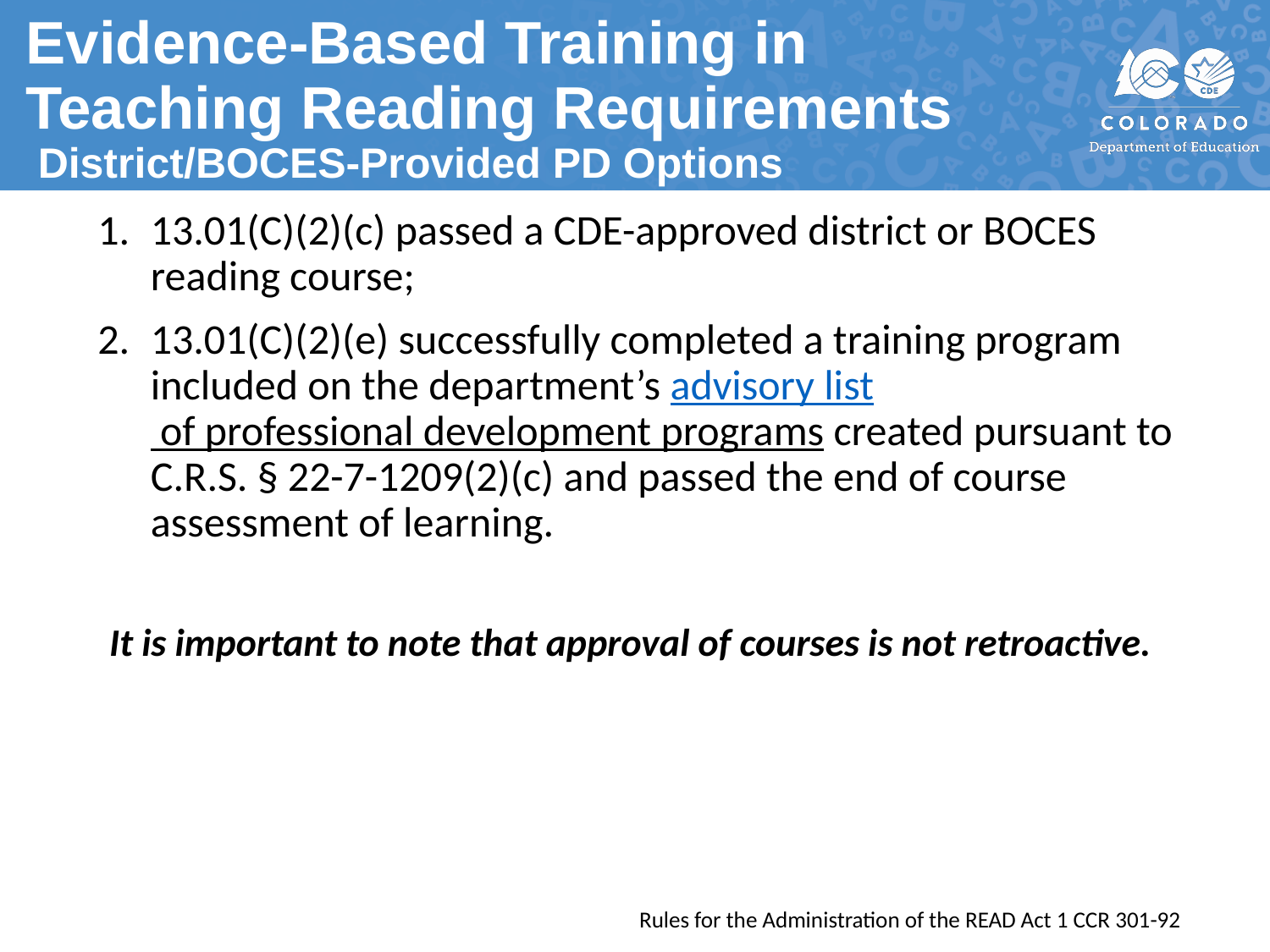

# Evidence-Based Training in Teaching Reading Requirements
 District/BOCES-Provided PD Options
13.01(C)(2)(c) passed a CDE-approved district or BOCES reading course;
13.01(C)(2)(e) successfully completed a training program included on the department’s advisory list of professional development programs created pursuant to C.R.S. § 22-7-1209(2)(c) and passed the end of course assessment of learning.

It is important to note that approval of courses is not retroactive.

Rules for the Administration of the READ Act 1 CCR 301-92